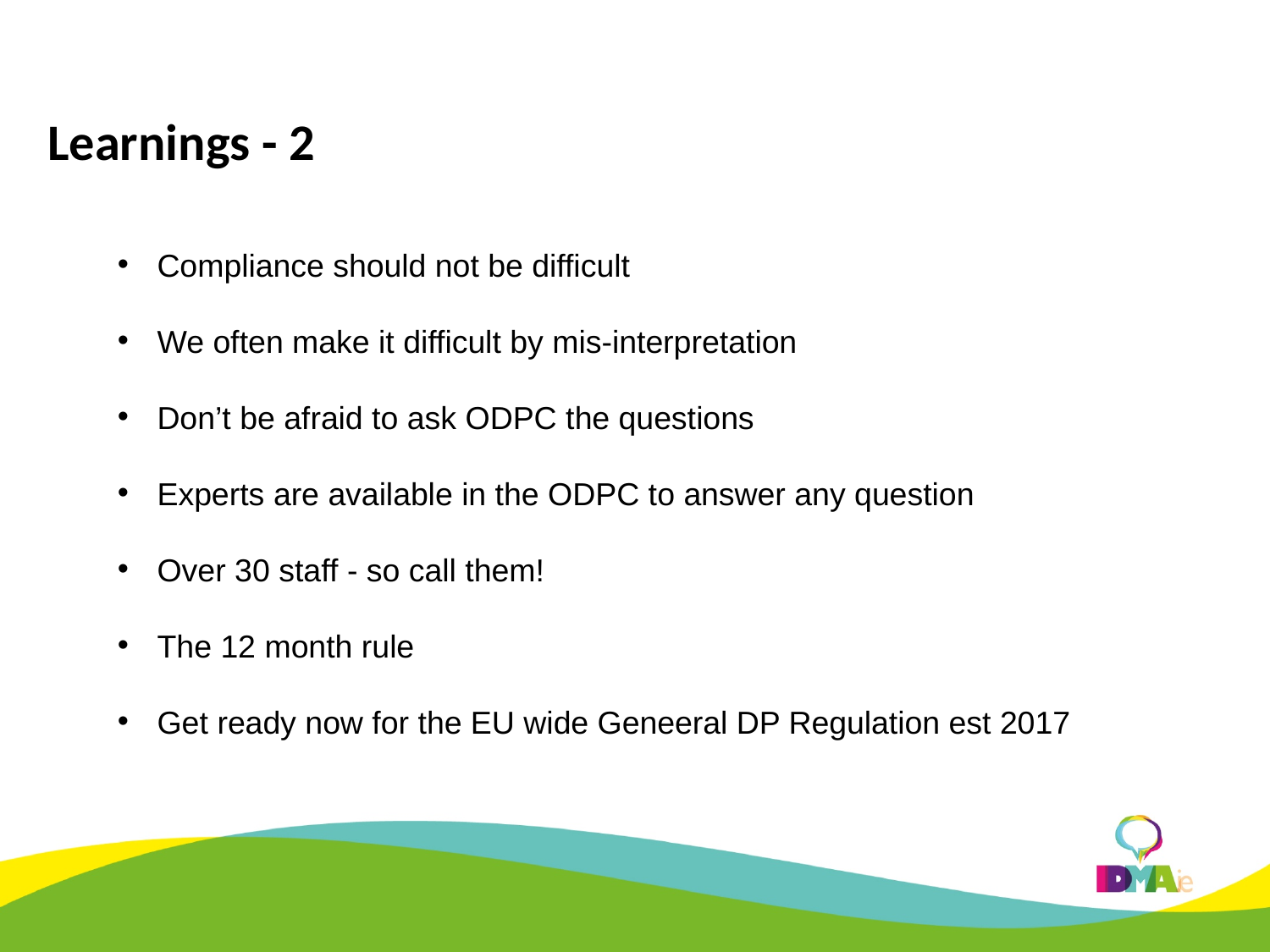

Learnings - 2

Compliance should not be difficult

We often make it difficult by mis-interpretation

Don’t be afraid to ask ODPC the questions

Experts are available in the ODPC to answer any question

Over 30 staff - so call them!

The 12 month rule

Get ready now for the EU wide Geneeral DP Regulation est 2017